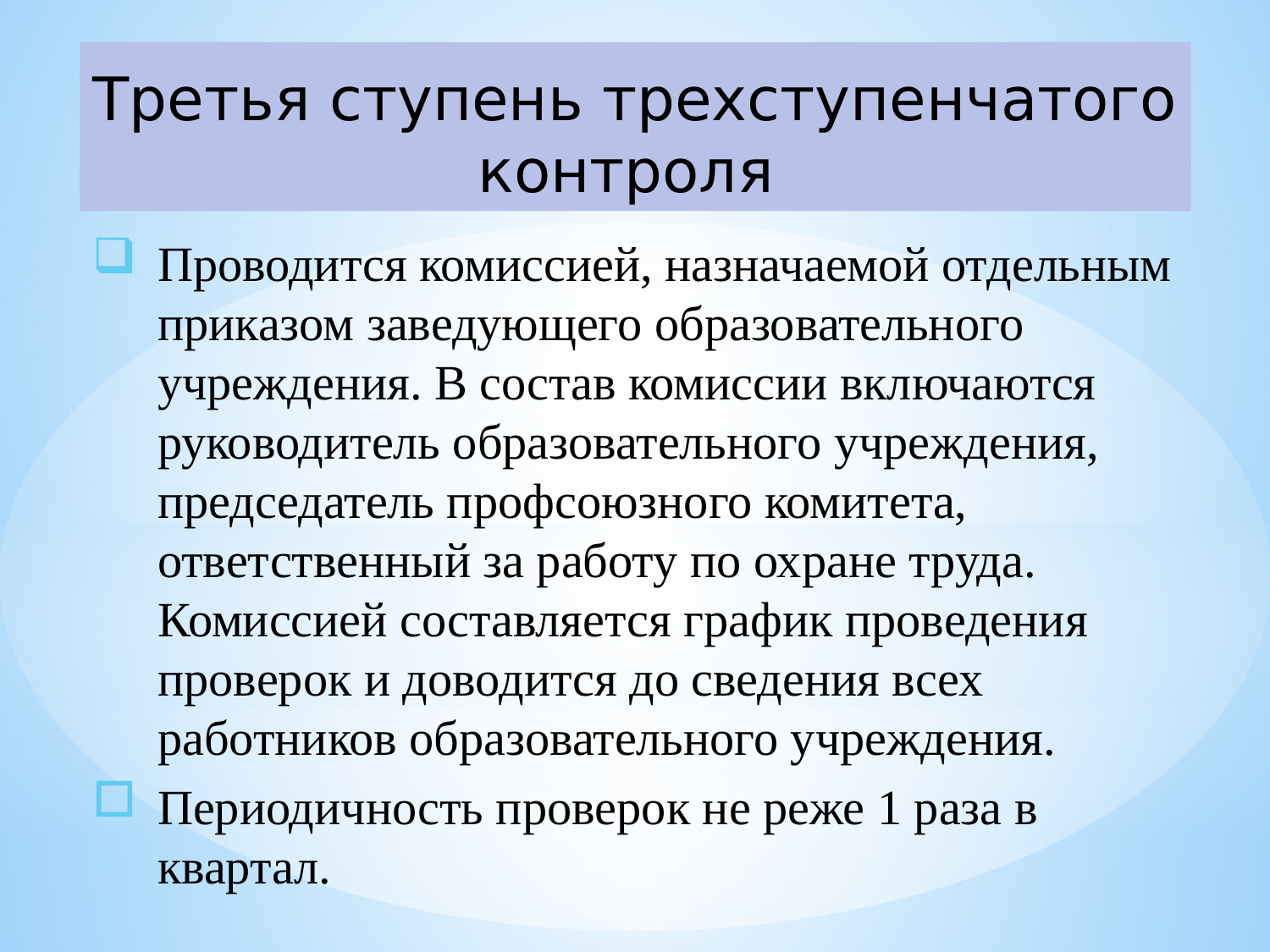

Третья ступень трехступенчатого контроля
Проводится комиссией, назначаемой отдельным приказом заведующего образовательного учреждения. В состав комиссии включаются руководитель образовательного учреждения, председатель профсоюзного комитета, ответственный за работу по охране труда. Комиссией составляется график проведения проверок и доводится до сведения всех работников образовательного учреждения.
Периодичность проверок не реже 1 раза в квартал.